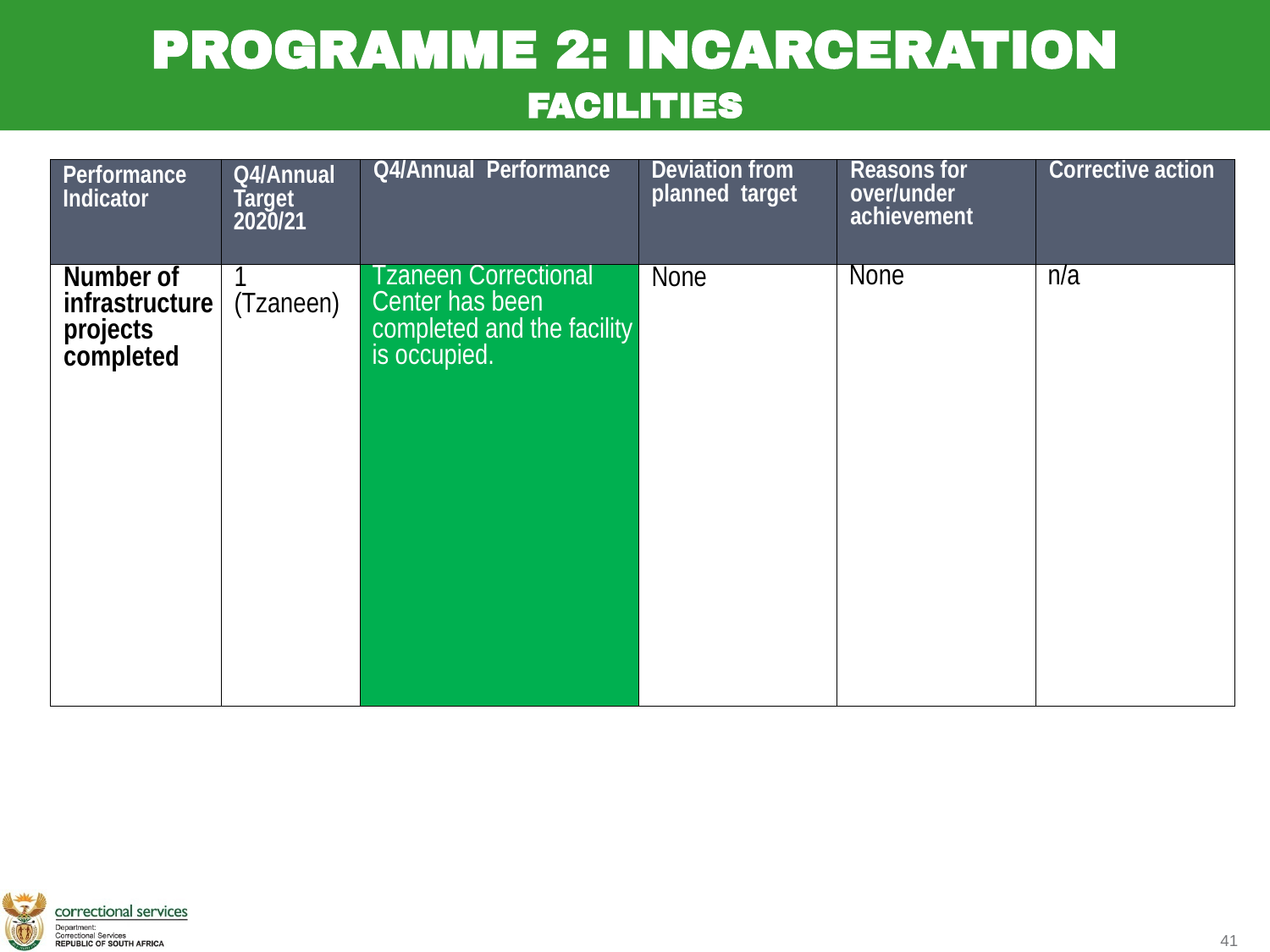

PROGRAMME 2: INCARCERATION
FACILITIES
| Performance Indicator | Q4/Annual Target 2020/21 | Q4/Annual Performance | Deviation from planned target | Reasons for over/under achievement | Corrective action |
| --- | --- | --- | --- | --- | --- |
| Number of infrastructure projects completed | 1 (Tzaneen) | Tzaneen Correctional Center has been completed and the facility is occupied. | None | None | n/a |